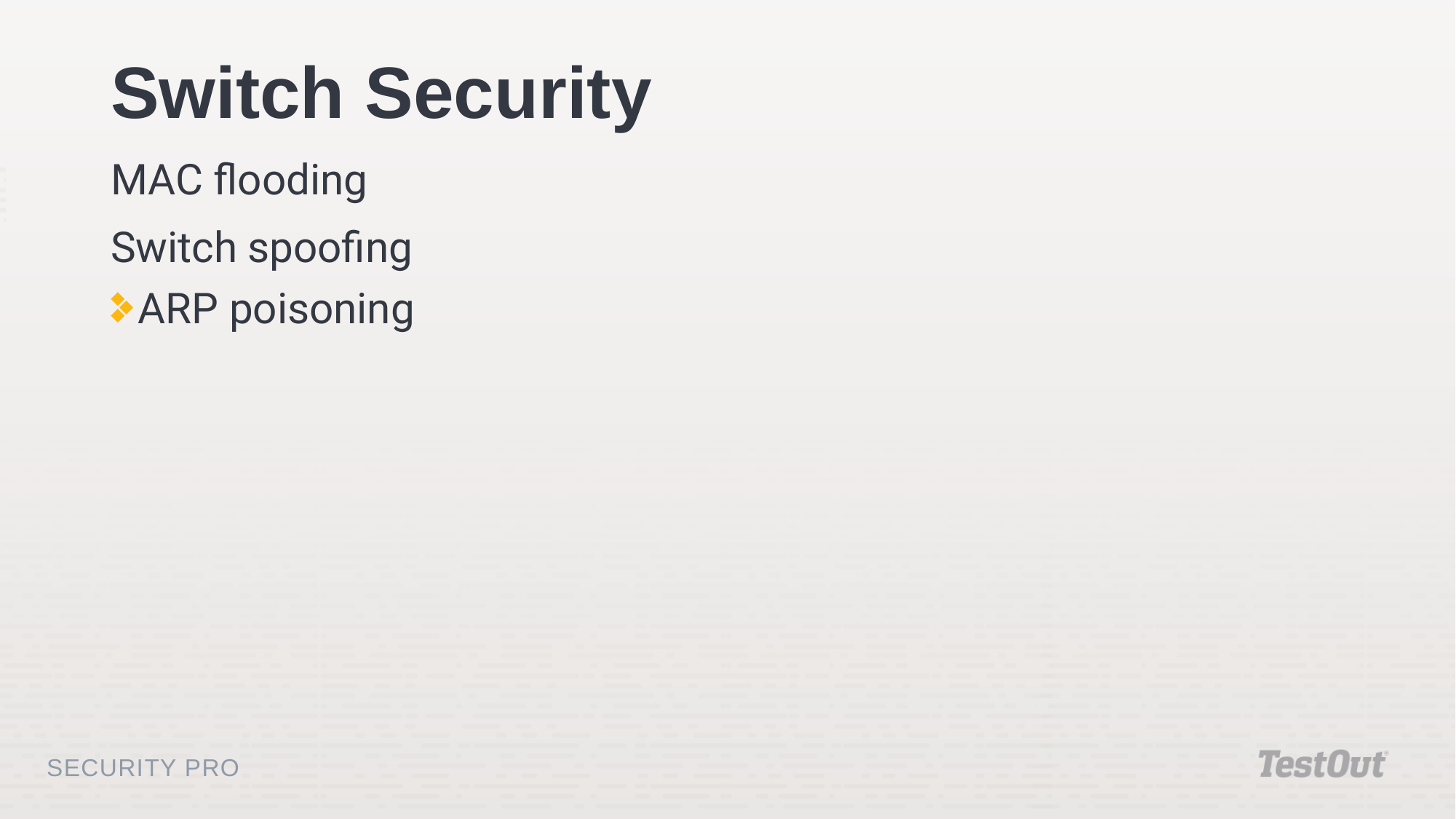

# Switch Security
MAC flooding
Switch spoofing
ARP poisoning
Security Pro